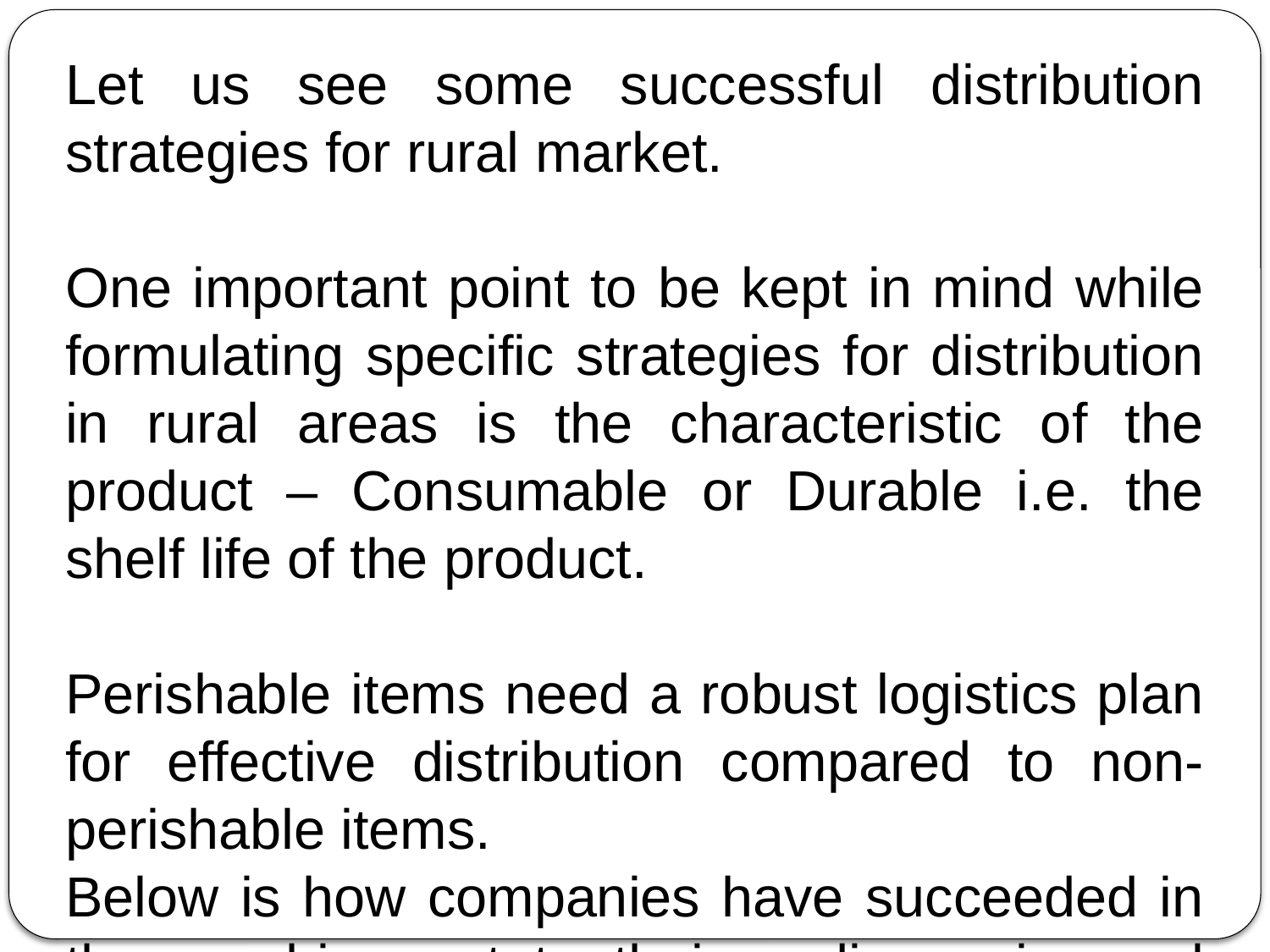

Let us see some successful distribution strategies for rural market.

One important point to be kept in mind while formulating specific strategies for distribution in rural areas is the characteristic of the product – Consumable or Durable i.e. the shelf life of the product.

Perishable items need a robust logistics plan for effective distribution compared to non-perishable items.
Below is how companies have succeeded in the reaching out to their audience in rural areas: